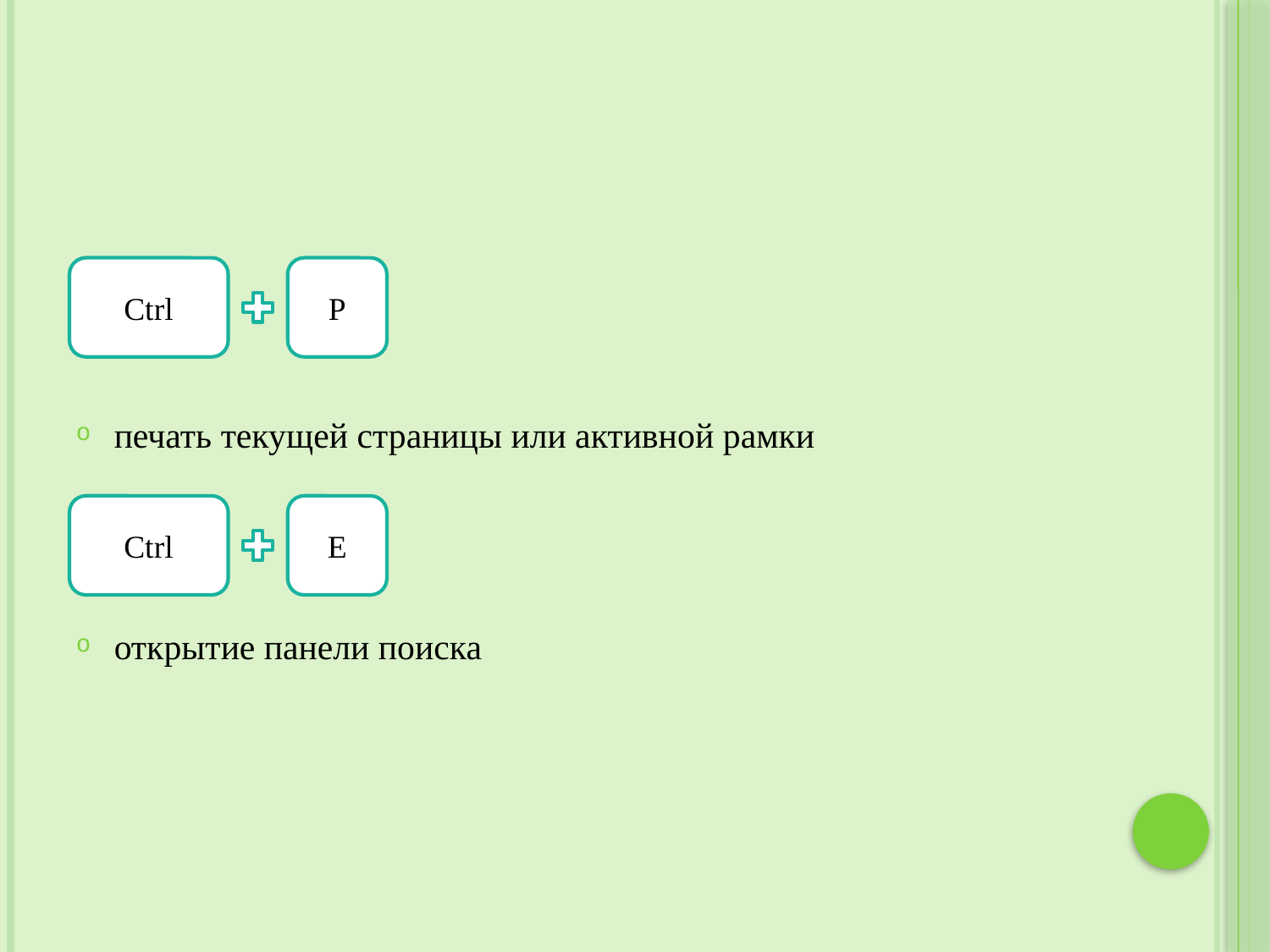

печать текущей страницы или активной рамки

открытие панели поиска
Ctrl
P

Ctrl
E